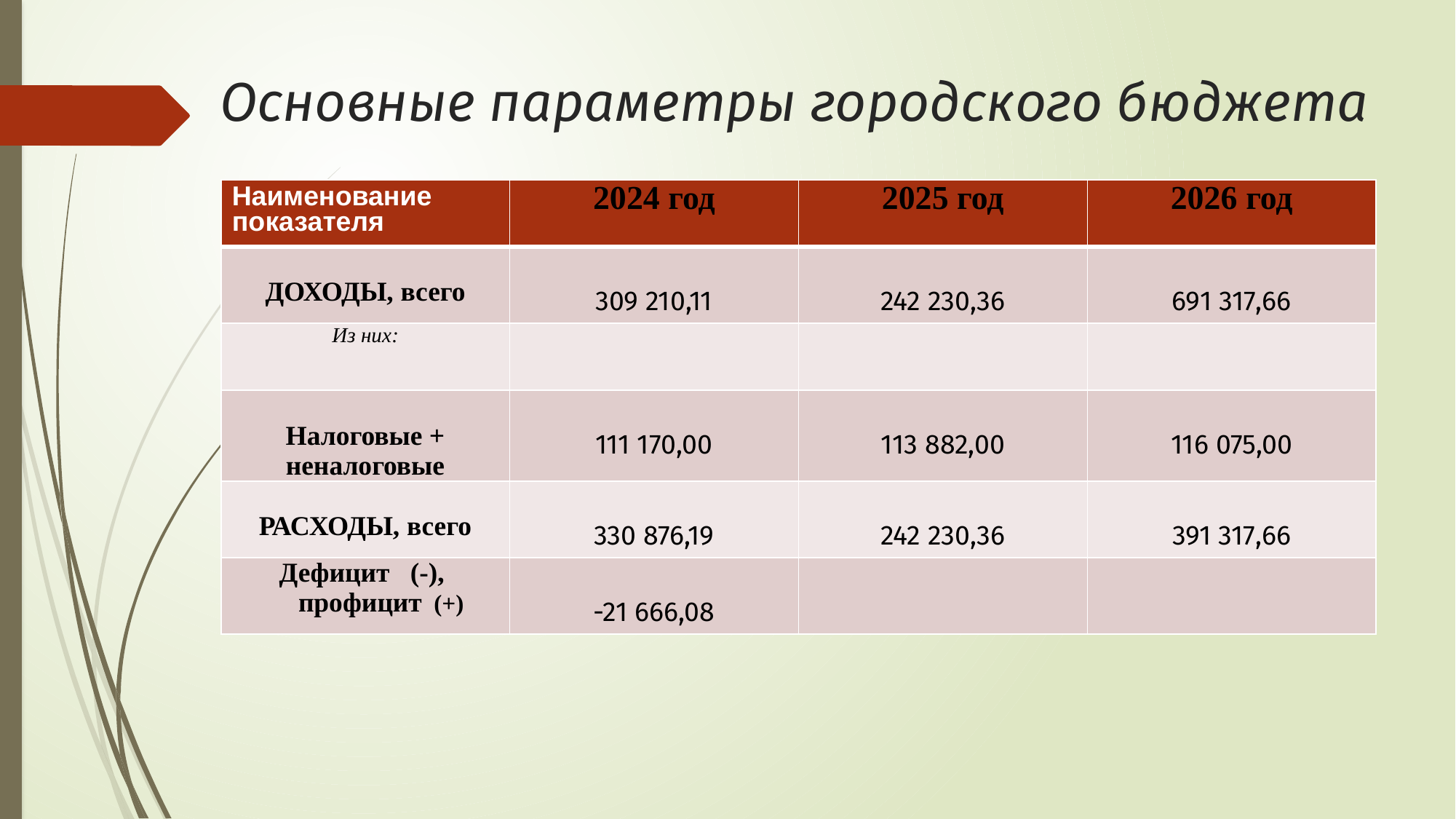

# Основные параметры городского бюджета
| Наименование показателя | 2024 год | 2025 год | 2026 год |
| --- | --- | --- | --- |
| ДОХОДЫ, всего | 309 210,11 | 242 230,36 | 691 317,66 |
| Из них: |  |  |  |
| Налоговые + неналоговые | 111 170,00 | 113 882,00 | 116 075,00 |
| РАСХОДЫ, всего | 330 876,19 | 242 230,36 | 391 317,66 |
| Дефицит (-), профицит (+) | -21 666,08 |  |  |